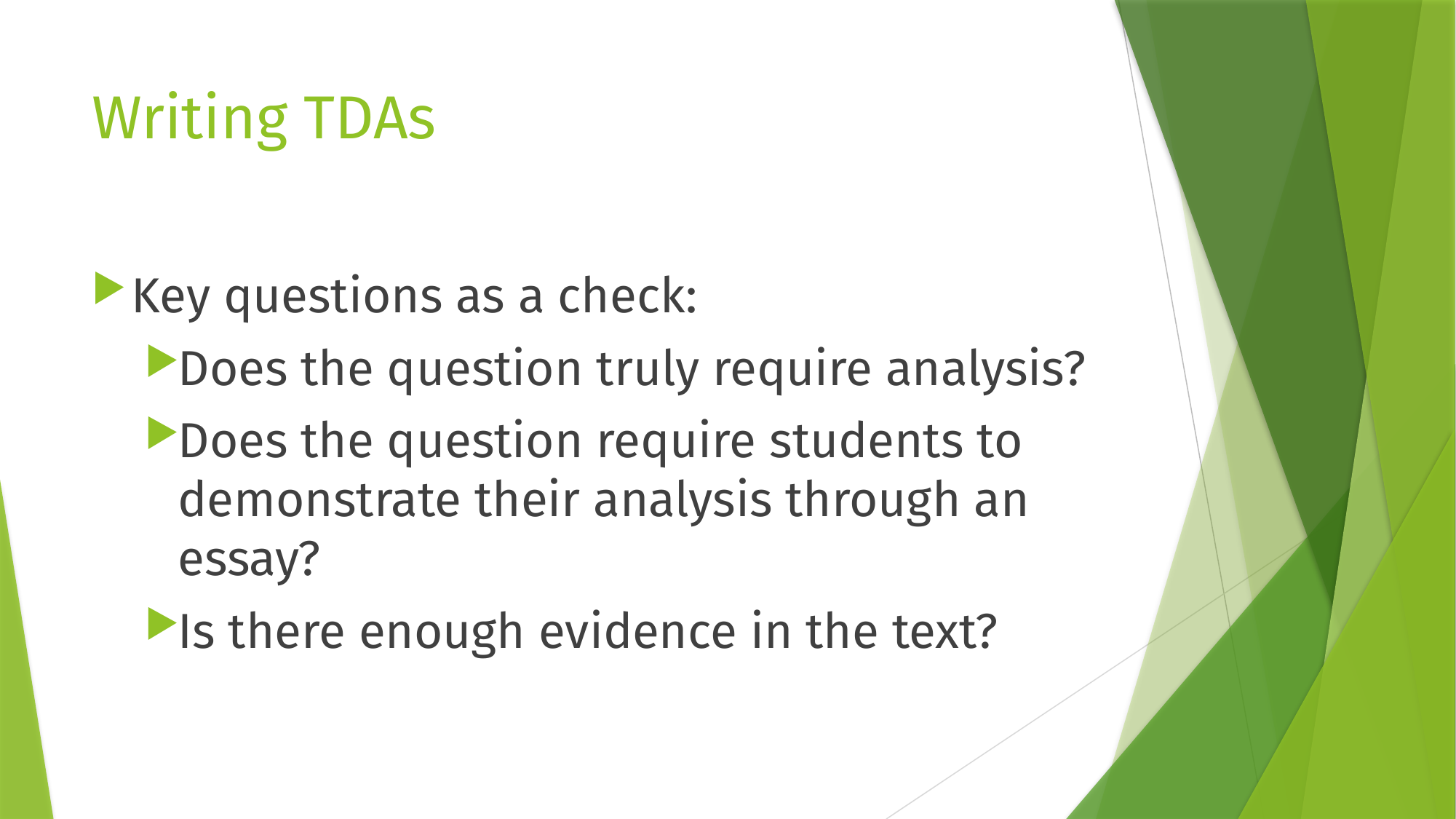

# Writing TDAs
Key questions as a check:
Does the question truly require analysis?
Does the question require students to demonstrate their analysis through an essay?
Is there enough evidence in the text?